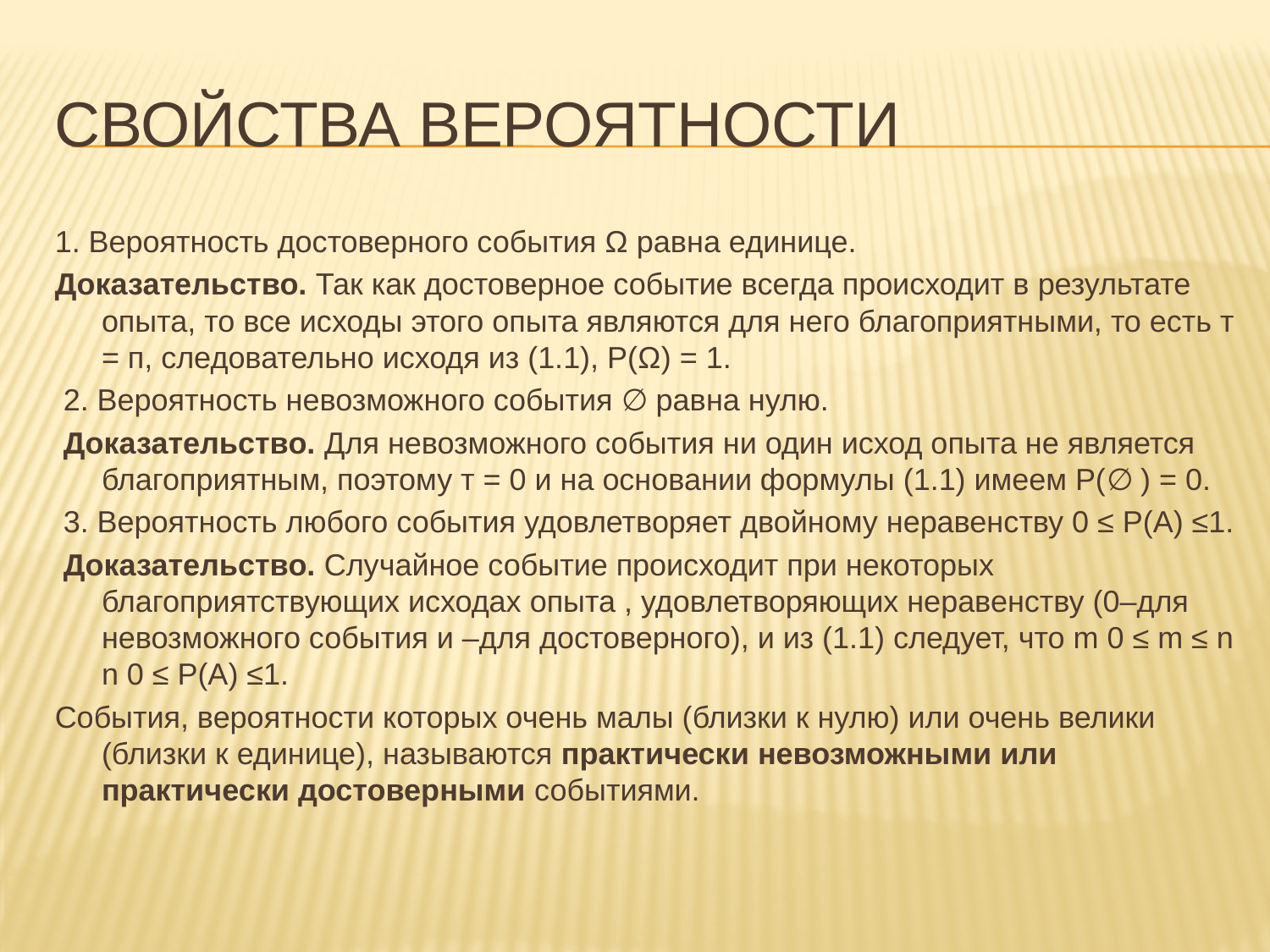

# Свойства вероятности
1. Вероятность достоверного события Ω равна единице.
Доказательство. Так как достоверное событие всегда происходит в результате опыта, то все исходы этого опыта являются для него благоприятными, то есть т = п, следовательно исходя из (1.1), Р(Ω) = 1.
 2. Вероятность невозможного события ∅ равна нулю.
 Доказательство. Для невозможного события ни один исход опыта не является благоприятным, поэтому т = 0 и на основании формулы (1.1) имеем P(∅ ) = 0.
 3. Вероятность любого события удовлетворяет двойному неравенству 0 ≤ P(A) ≤1.
 Доказательство. Случайное событие происходит при некоторых благоприятствующих исходах опыта , удовлетворяющих неравенству (0–для невозможного события и –для достоверного), и из (1.1) следует, что m 0 ≤ m ≤ n n 0 ≤ P(A) ≤1.
События, вероятности которых очень малы (близки к нулю) или очень велики (близки к единице), называются практически невозможными или практически достоверными событиями.